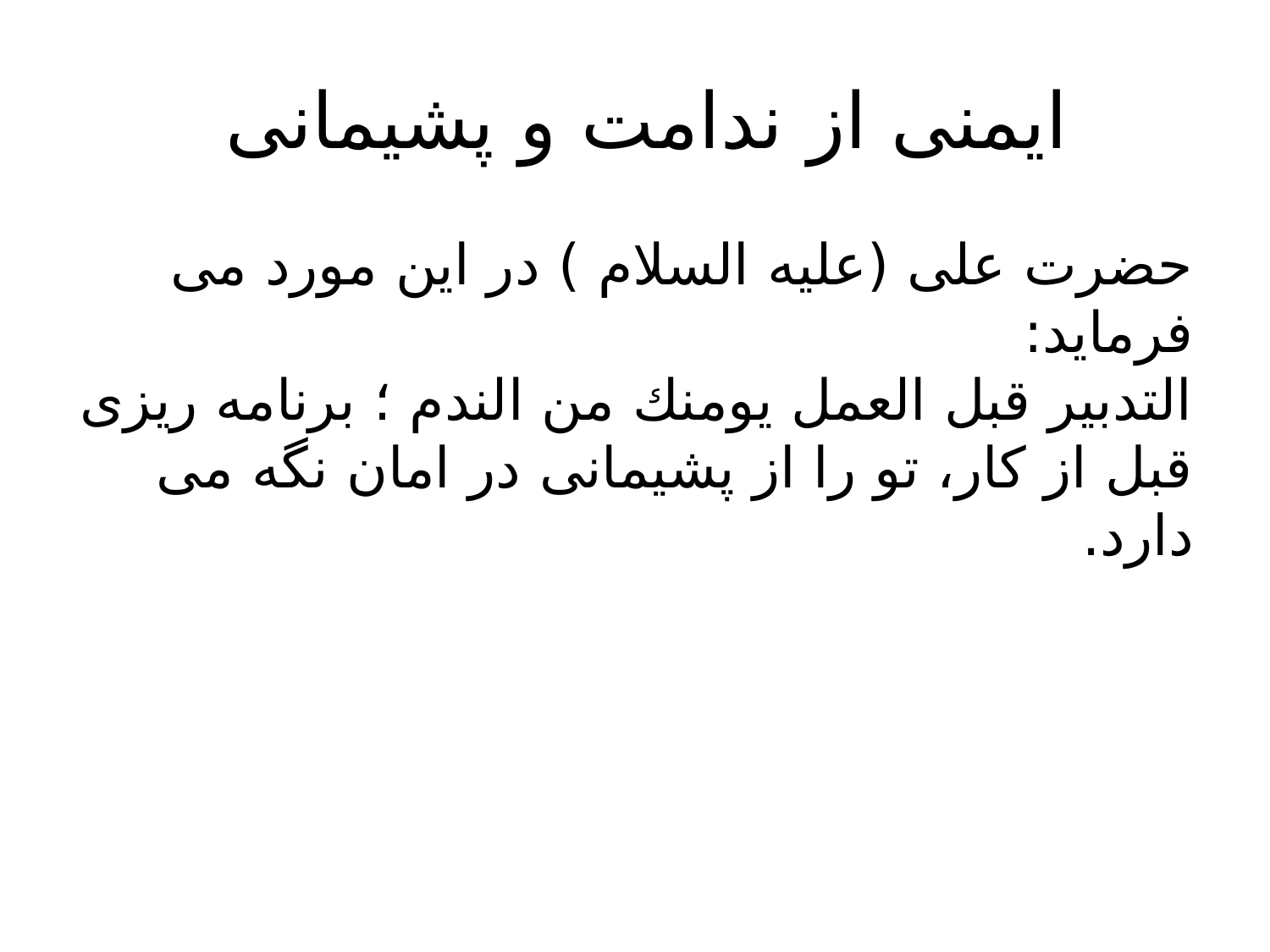

# ايمنى از ندامت و پشيمانى
حضرت على (عليه السلام ) در اين مورد مى فرمايد:
التدبير قبل العمل يومنك من الندم ؛ برنامه ريزى قبل از كار، تو را از پشيمانى در امان نگه مى دارد.